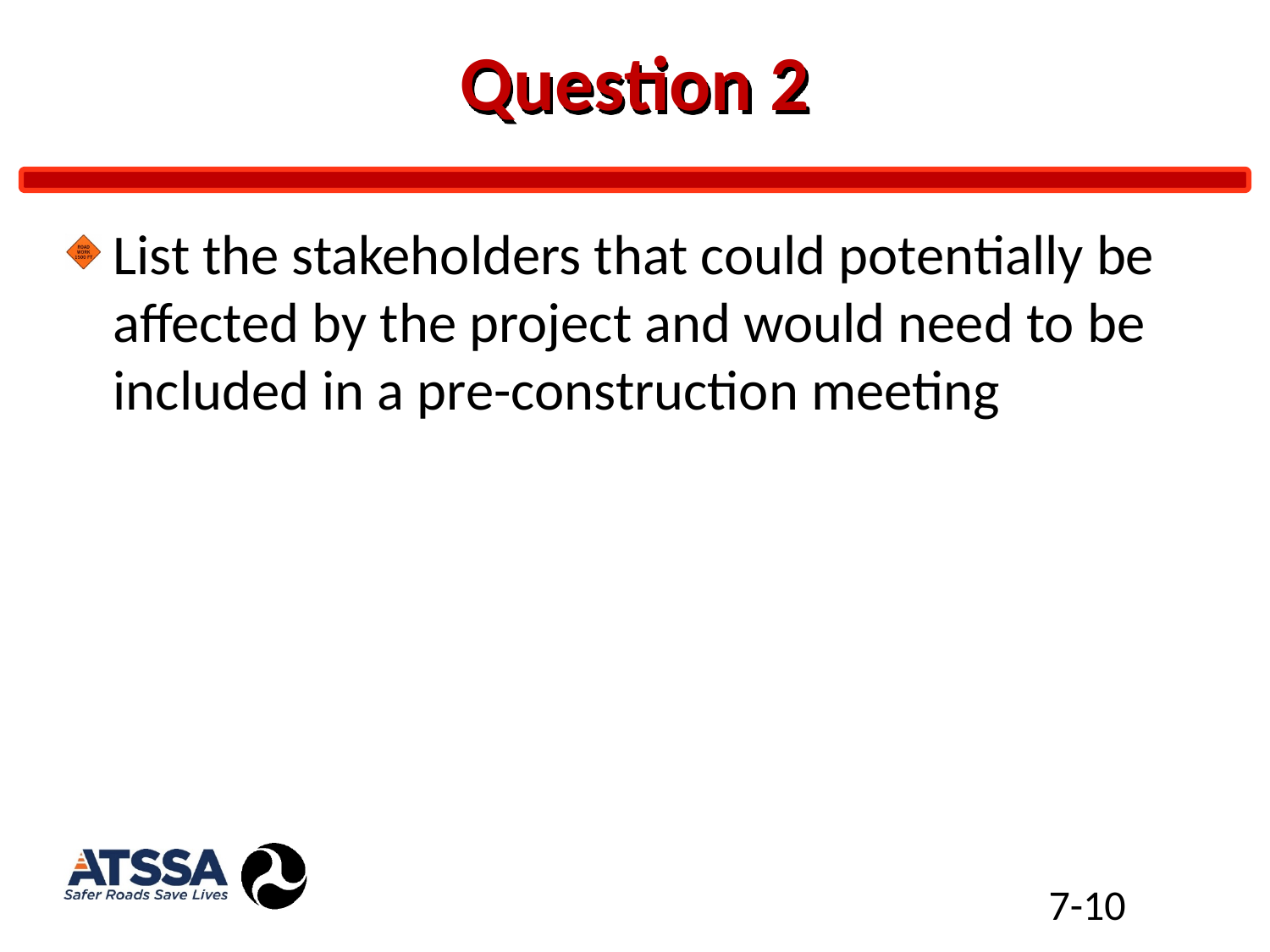

# Question 2
List the stakeholders that could potentially be affected by the project and would need to be included in a pre-construction meeting